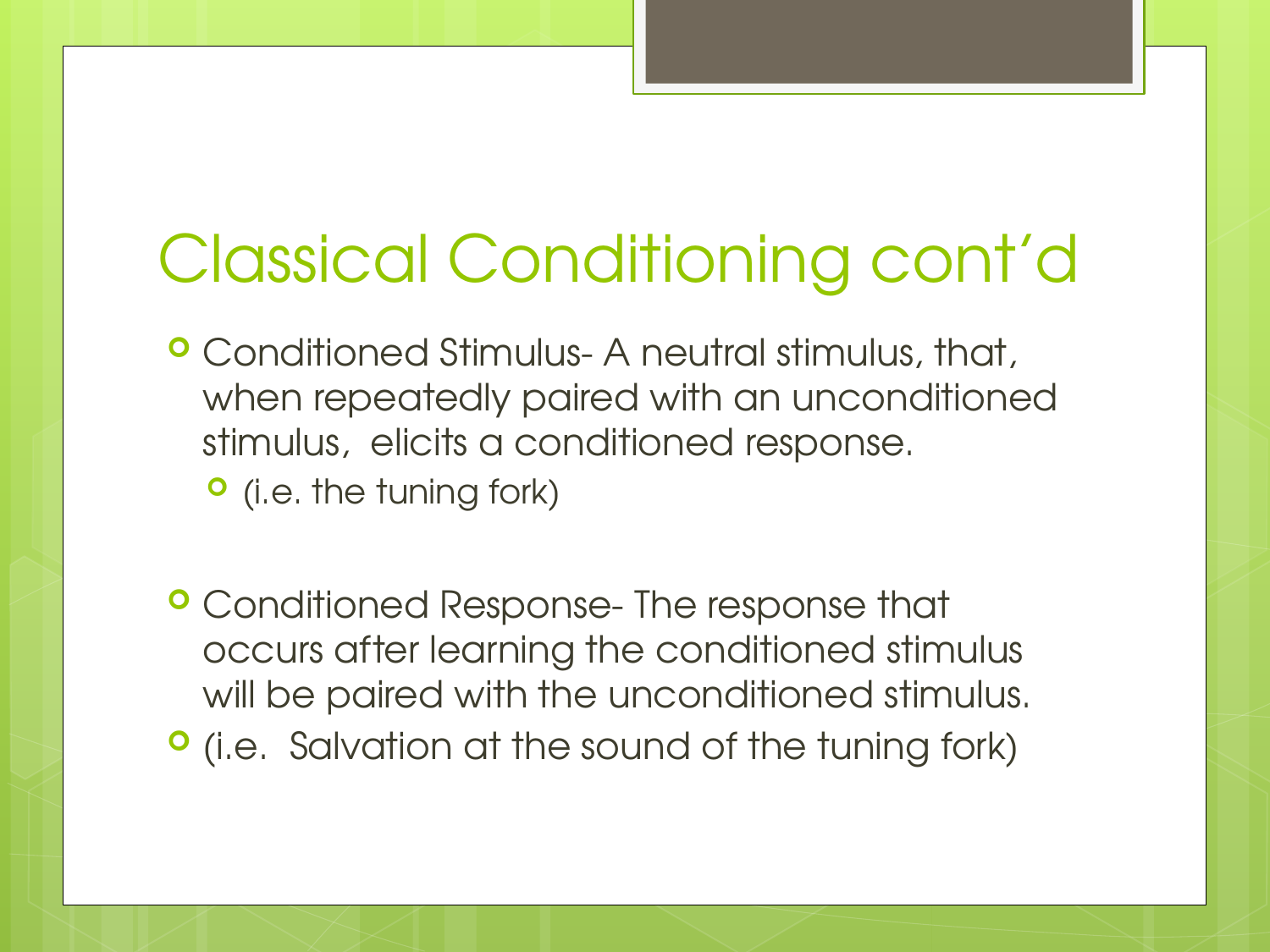

# Classical Conditioning cont’d
Conditioned Stimulus- A neutral stimulus, that, when repeatedly paired with an unconditioned stimulus,  elicits a conditioned response.
(i.e. the tuning fork)

Conditioned Response- The response that occurs after learning the conditioned stimulus will be paired with the unconditioned stimulus.
(i.e.  Salvation at the sound of the tuning fork)